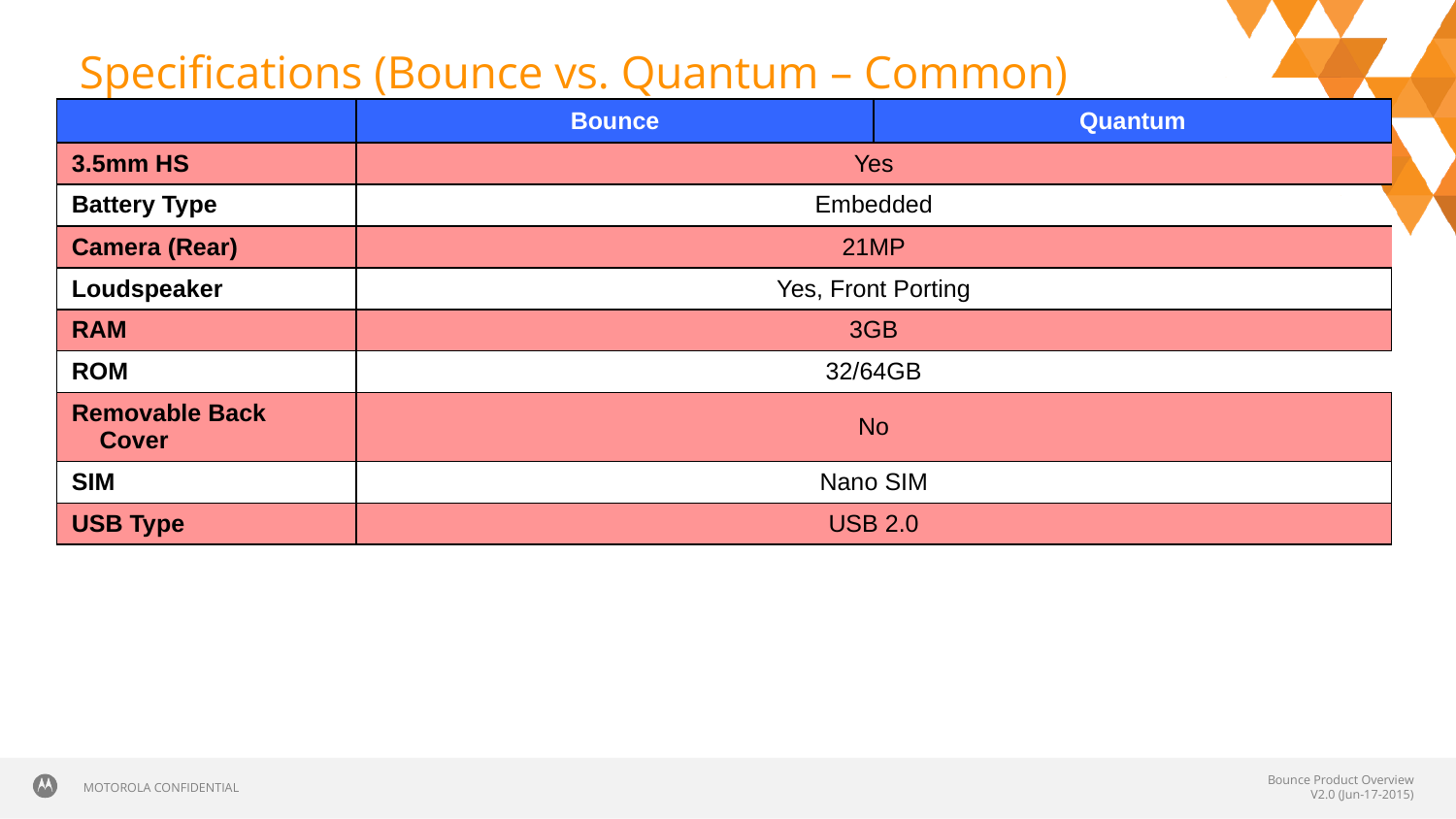

# Specifications (Bounce vs. Quantum – Common)
|  | Bounce | Quantum |
| --- | --- | --- |
| 3.5mm HS | Yes |  |
| Battery Type | Embedded |  |
| Camera (Rear) | 21MP |  |
| Loudspeaker | Yes, Front Porting |  |
| RAM | 3GB |  |
| ROM | 32/64GB |  |
| Removable Back Cover | No |  |
| SIM | Nano SIM |  |
| USB Type | USB 2.0 |  |